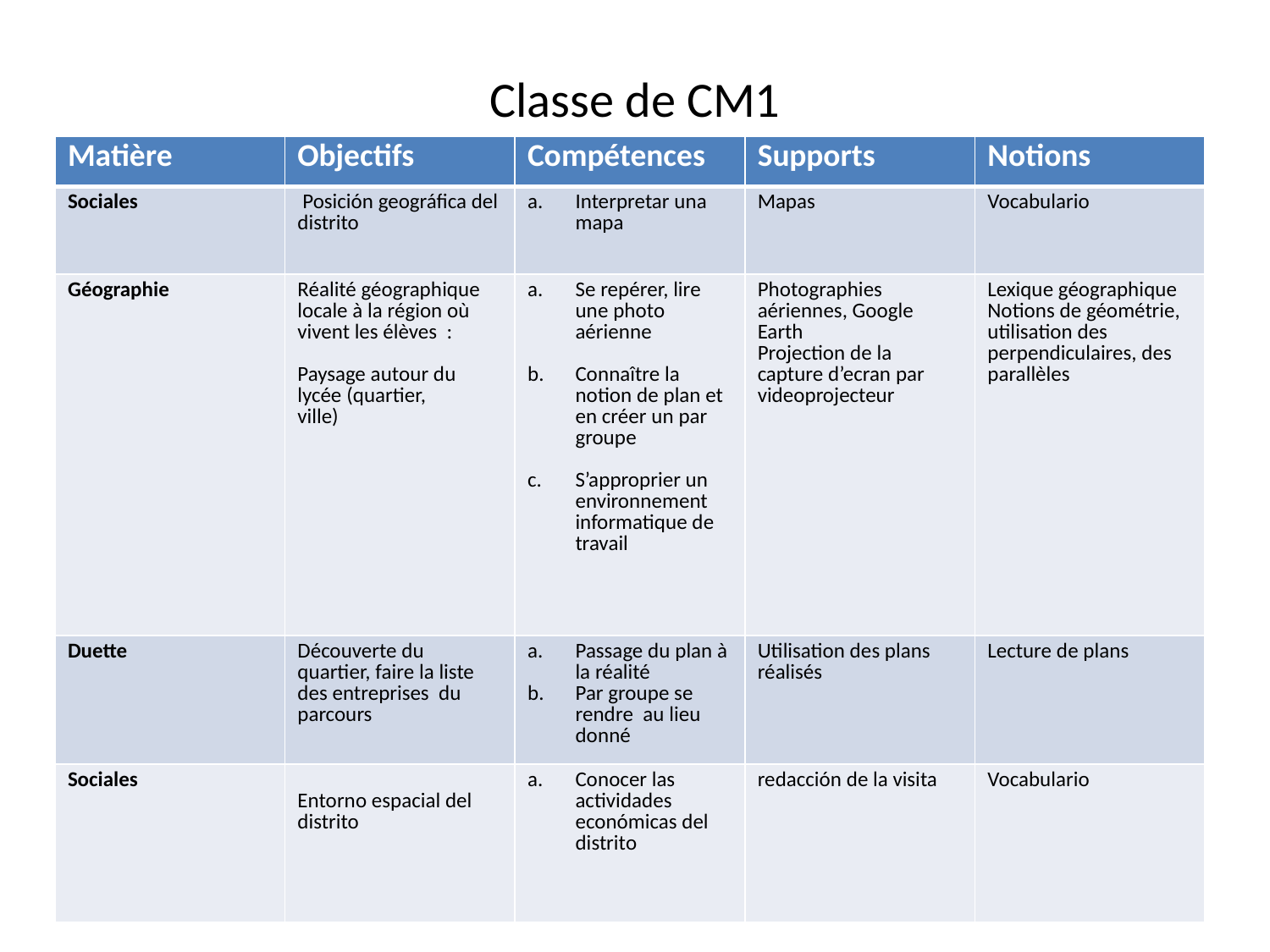

# Classe de CM1
| Matière | Objectifs | Compétences | Supports | Notions |
| --- | --- | --- | --- | --- |
| Sociales | Posición geográfica del distrito | Interpretar una mapa | Mapas | Vocabulario |
| Géographie | Réalité géographique locale à la région où vivent les élèves : Paysage autour du lycée (quartier, ville) | Se repérer, lire une photo aérienne Connaître la notion de plan et en créer un par groupe S’approprier un environnement informatique de travail | Photographies aériennes, Google Earth Projection de la capture d’ecran par videoprojecteur | Lexique géographique Notions de géométrie, utilisation des perpendiculaires, des parallèles |
| Duette | Découverte du quartier, faire la liste des entreprises du parcours | Passage du plan à la réalité Par groupe se rendre au lieu donné | Utilisation des plans réalisés | Lecture de plans |
| Sociales | Entorno espacial del distrito | Conocer las actividades económicas del distrito | redacción de la visita | Vocabulario |